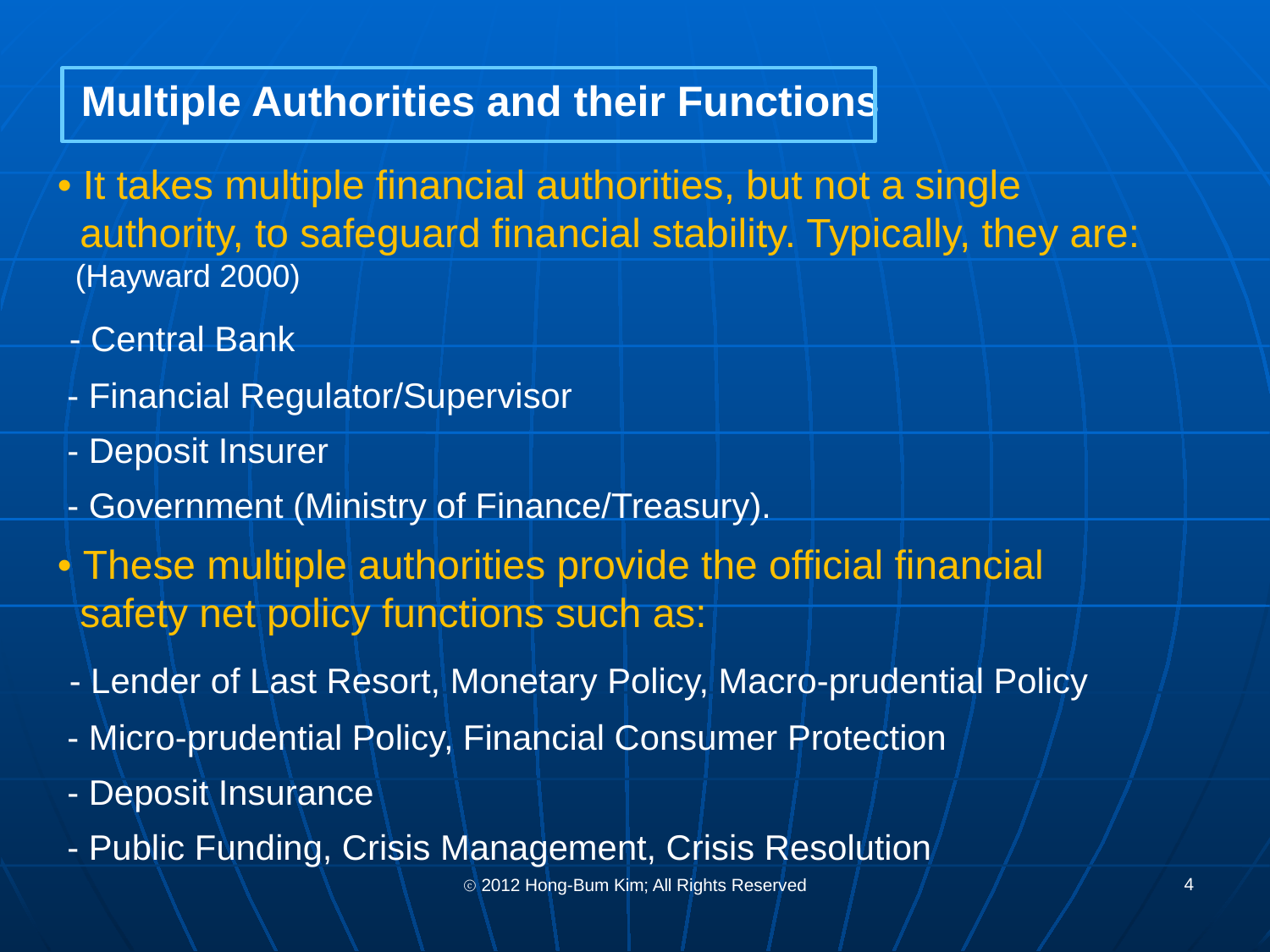

Multiple Authorities and their Functions

• It takes multiple financial authorities, but not a single
  authority, to safeguard financial stability. Typically, they are:
  (Hayward 2000)
 - Central Bank
 - Financial Regulator/Supervisor
 - Deposit Insurer
 - Government (Ministry of Finance/Treasury).

• These multiple authorities provide the official financial
  safety net policy functions such as:
 - Lender of Last Resort, Monetary Policy, Macro-prudential Policy
 - Micro-prudential Policy, Financial Consumer Protection
 - Deposit Insurance
 - Public Funding, Crisis Management, Crisis Resolution

4
ⓒ 2012 Hong-Bum Kim; All Rights Reserved